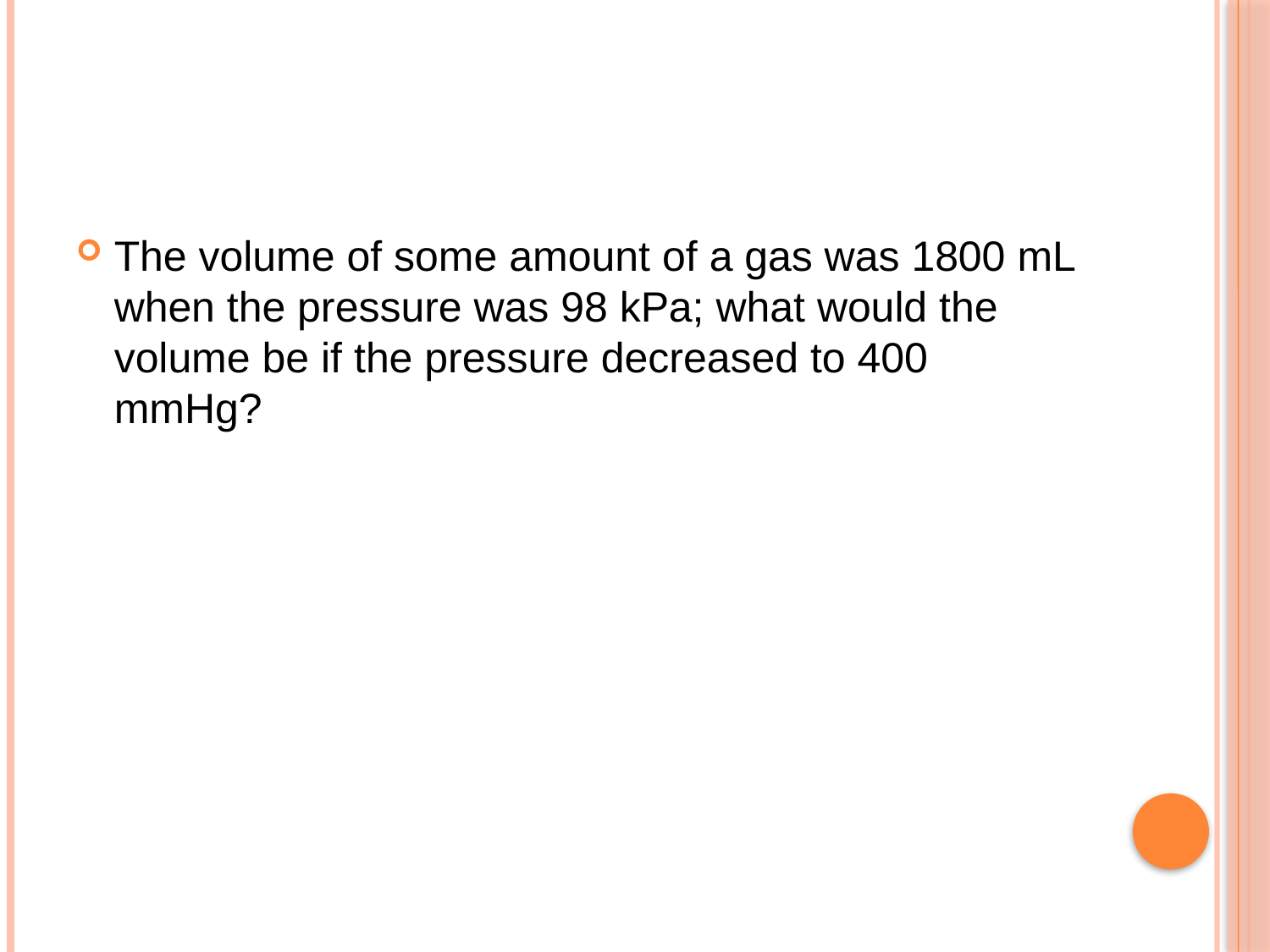

#
The volume of some amount of a gas was 1800 mL when the pressure was 98 kPa; what would the volume be if the pressure decreased to 400 mmHg?